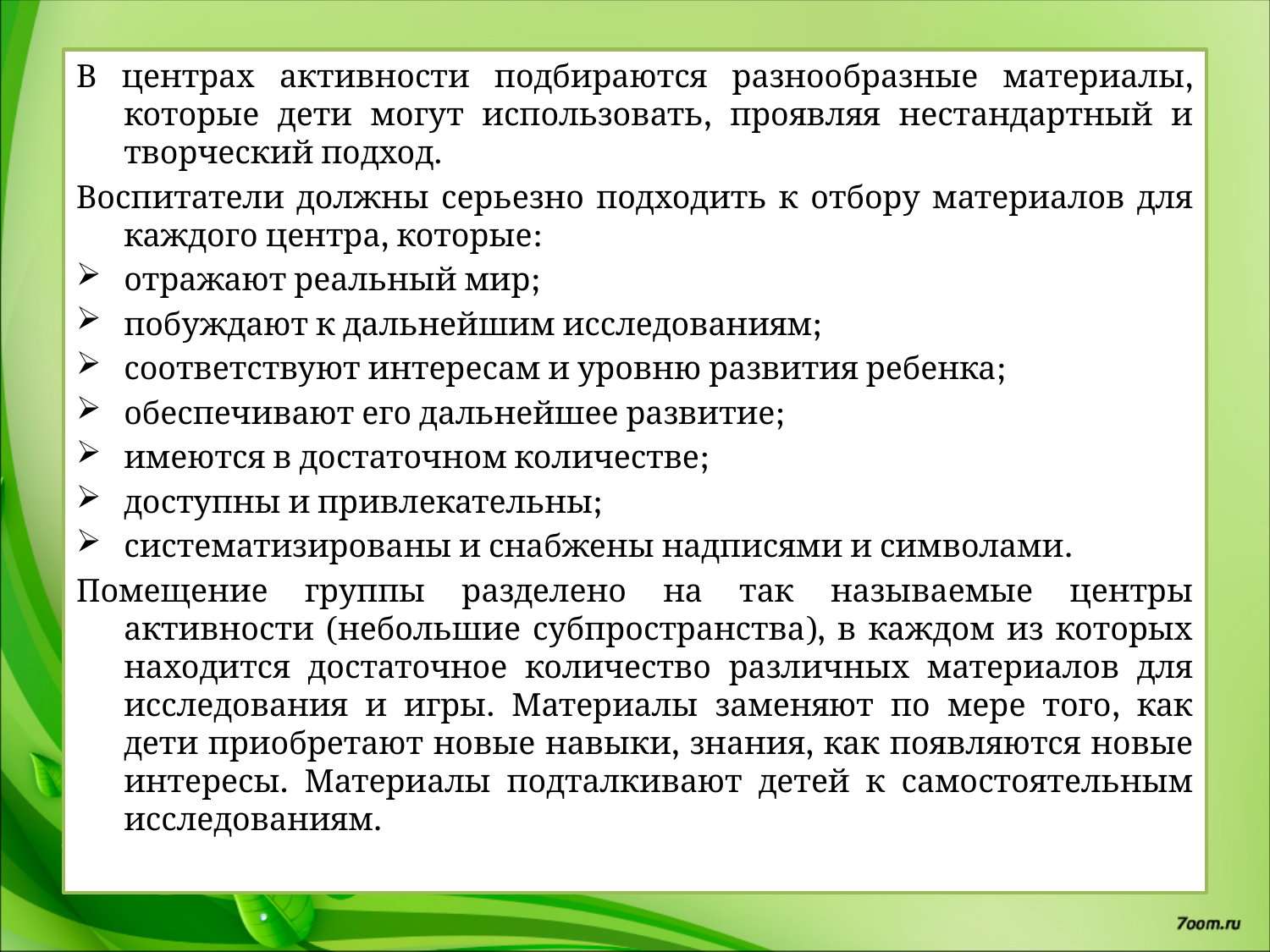

В центрах активности подбираются разнообразные материалы, которые дети могут использовать, проявляя нестандартный и творческий подход.
Воспитатели должны серьезно подходить к отбору материалов для каждого центра, которые:
отражают реальный мир;
побуждают к дальнейшим исследованиям;
соответствуют интересам и уровню развития ребенка;
обеспечивают его дальнейшее развитие;
имеются в достаточном количестве;
доступны и привлекательны;
систематизированы и снабжены надписями и символами.
Помещение группы разделено на так называемые центры активности (небольшие субпространства), в каждом из которых находится достаточное количество различных материалов для исследования и игры. Материалы заменяют по мере того, как дети приобретают новые навыки, знания, как появляются новые интересы. Материалы подталкивают детей к самостоятельным исследованиям.